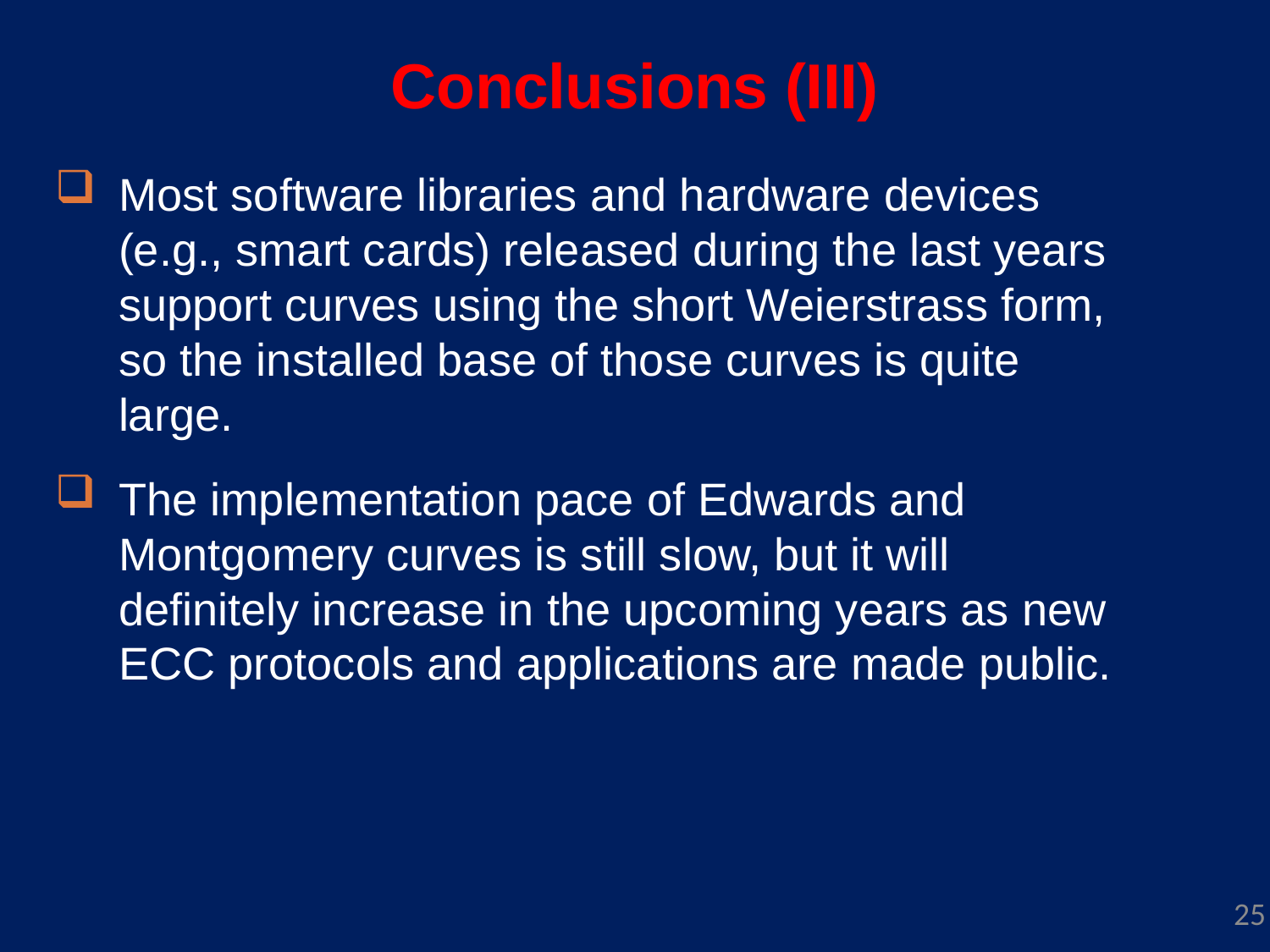

# Conclusions (III)
Most software libraries and hardware devices (e.g., smart cards) released during the last years support curves using the short Weierstrass form, so the installed base of those curves is quite large.

The implementation pace of Edwards and Montgomery curves is still slow, but it will definitely increase in the upcoming years as new ECC protocols and applications are made public.
25